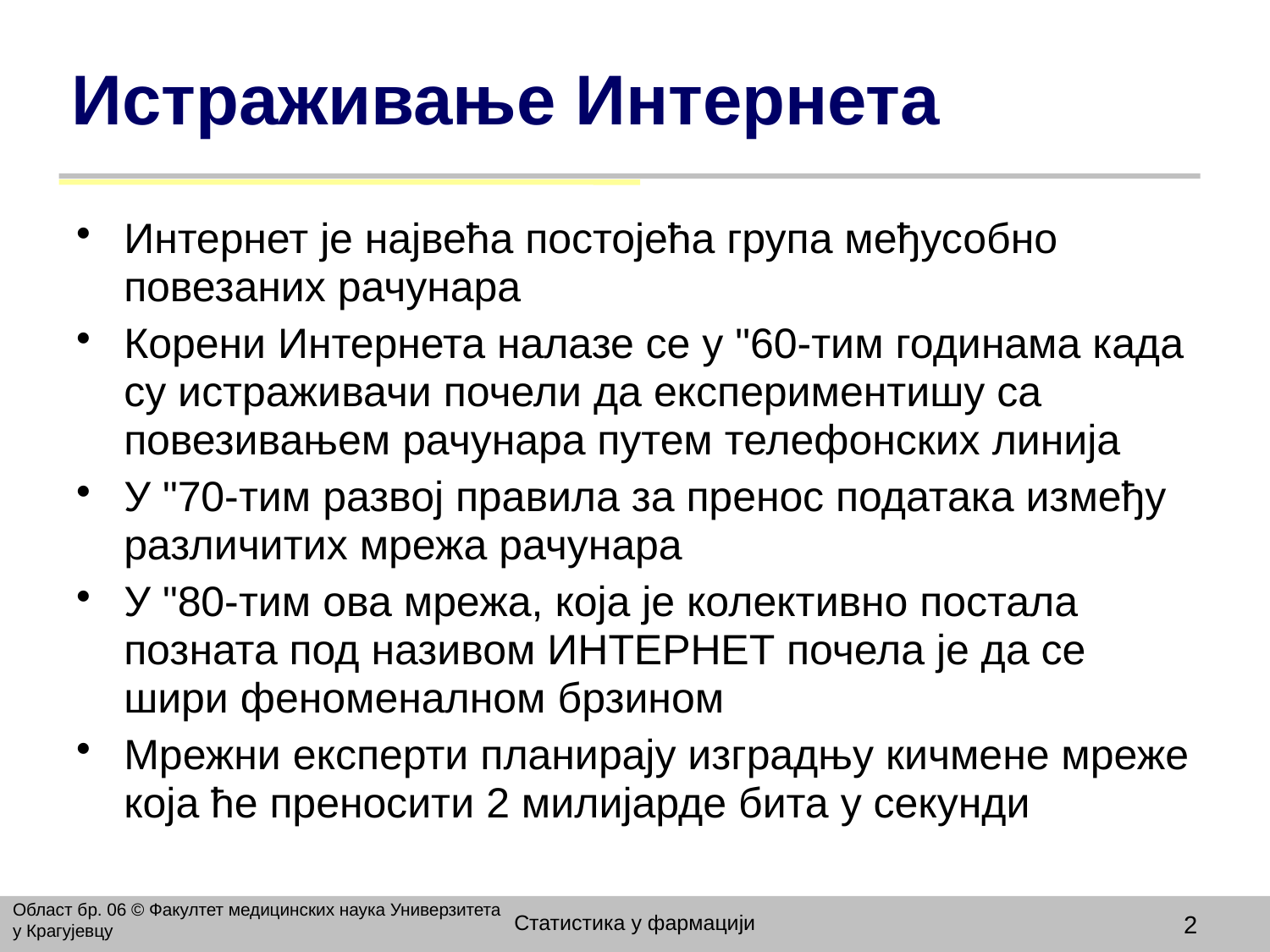

# Истраживање Интернета
Интернет је највећа постојећа група међусобно повезаних рачунара
Корени Интернета налазе се у "60-тим годинама када су истраживачи почели да експериментишу са повезивањем рачунара путем телефонских линија
У "70-тим развој правила за пренос података између различитих мрежа рачунара
У "80-тим ова мрежа, која је колективно постала позната под називом ИНТЕРНЕТ почела је да се шири феноменалном брзином
Мрежни експерти планирају изградњу кичмене мреже која ће преносити 2 милијарде бита у секунди
Област бр. 06 © Факултет медицинских наука Универзитета у Крагујевцу
Статистика у фармацији
2